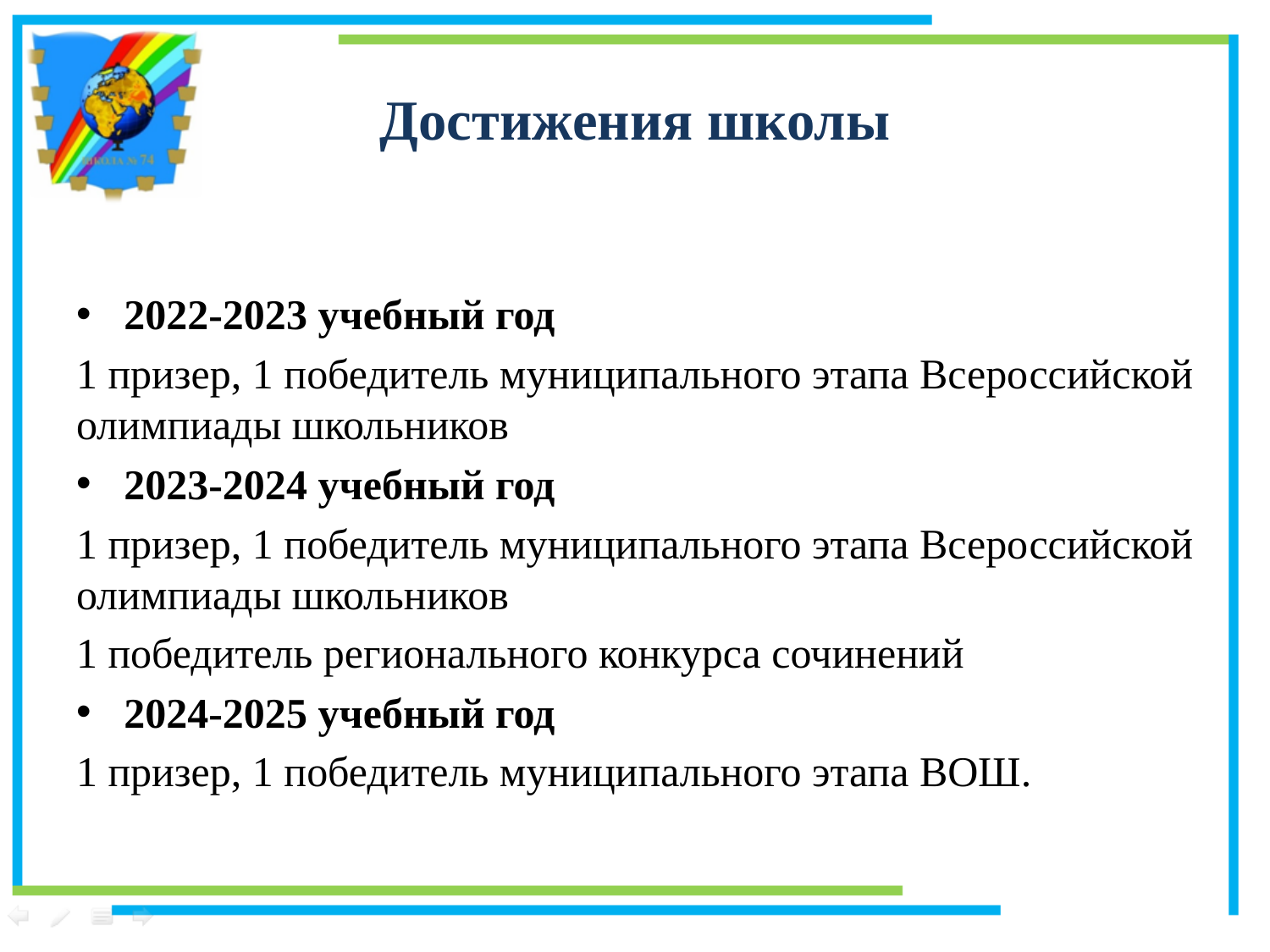

# Достижения школы

2022-2023 учебный год
1 призер, 1 победитель муниципального этапа Всероссийской олимпиады школьников
2023-2024 учебный год
1 призер, 1 победитель муниципального этапа Всероссийской олимпиады школьников
1 победитель регионального конкурса сочинений
2024-2025 учебный год
1 призер, 1 победитель муниципального этапа ВОШ.